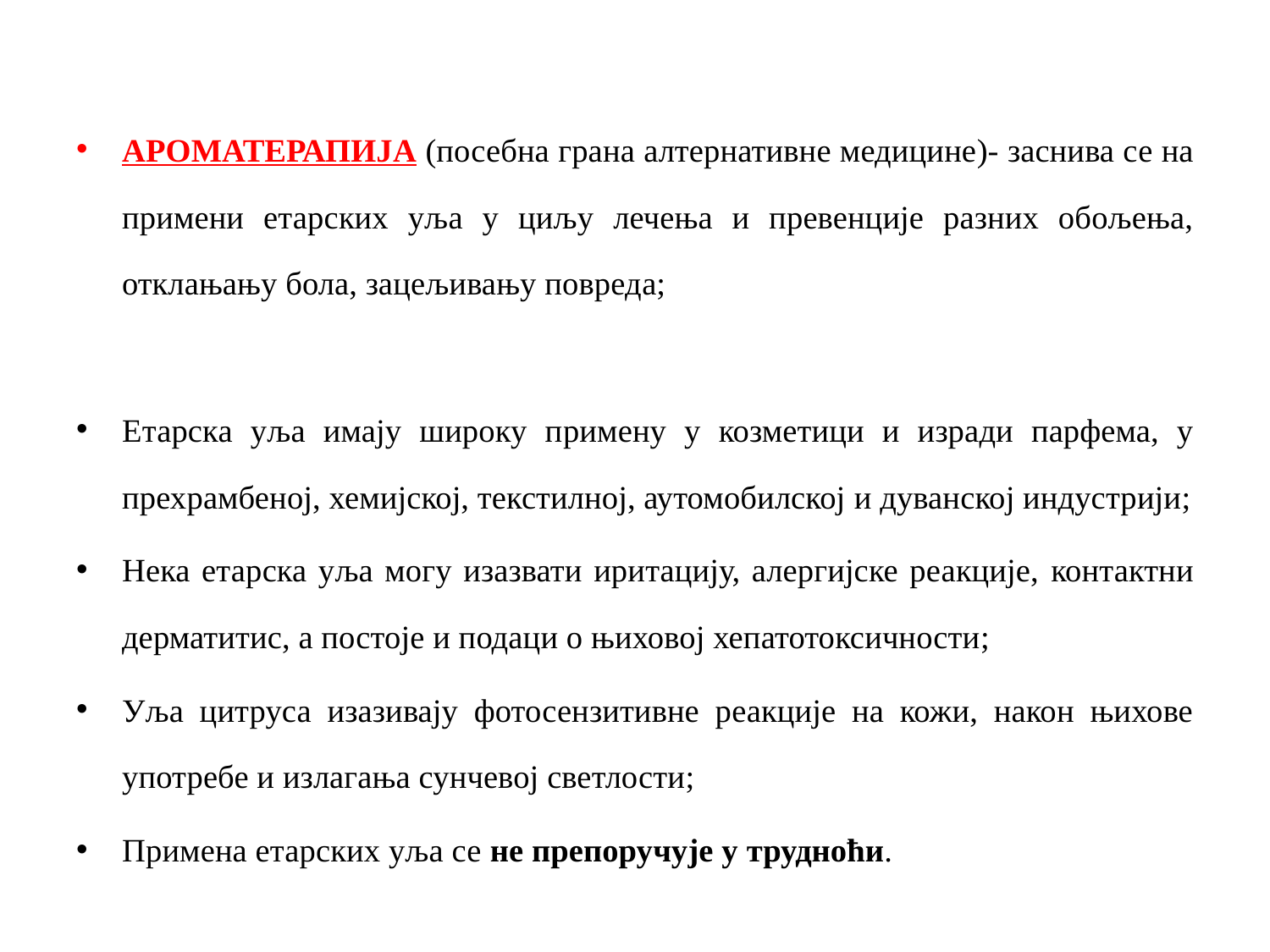

АРОМАТЕРАПИЈА (посебна грана алтернативне медицине)- заснива се на примени етарских уља у циљу лечења и превенције разних обољења, отклањању бола, зацељивању повреда;

Етарска уља имају широку примену у козметици и изради парфема, у прехрамбеној, хемијској, текстилној, аутомобилској и дуванској индустрији;
Нека етарска уља могу изазвати иритацију, алергијске реакције, контактни дерматитис, а постоје и подаци о њиховој хепатотоксичности;
Уља цитруса изазивају фотосензитивне реакције на кожи, након њихове употребе и излагања сунчевој светлости;
Примена етарских уља се не препоручује у трудноћи.